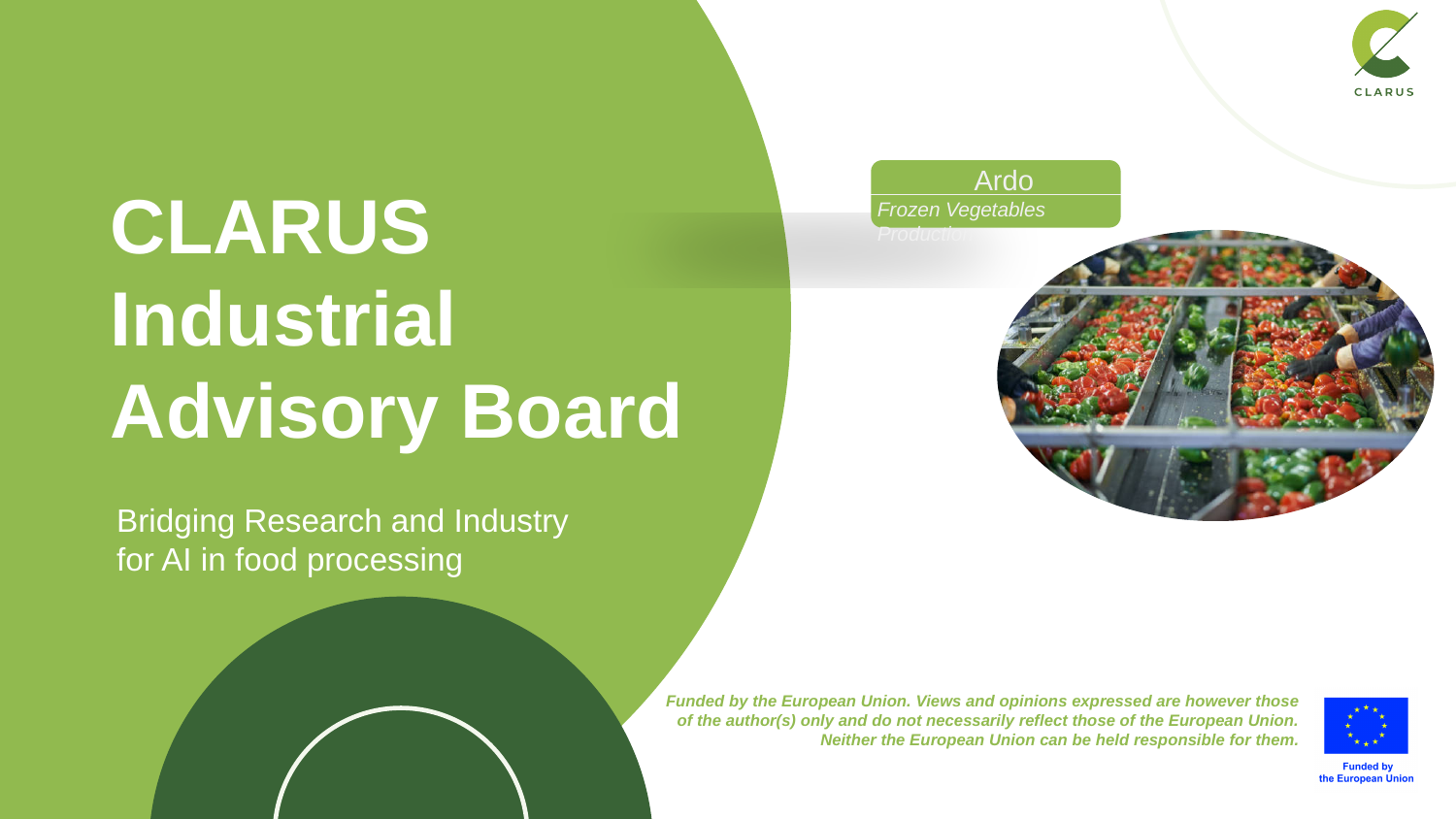

# CLARUS Industrial Advisory Board
Bridging Research and Industry for AI in food processing